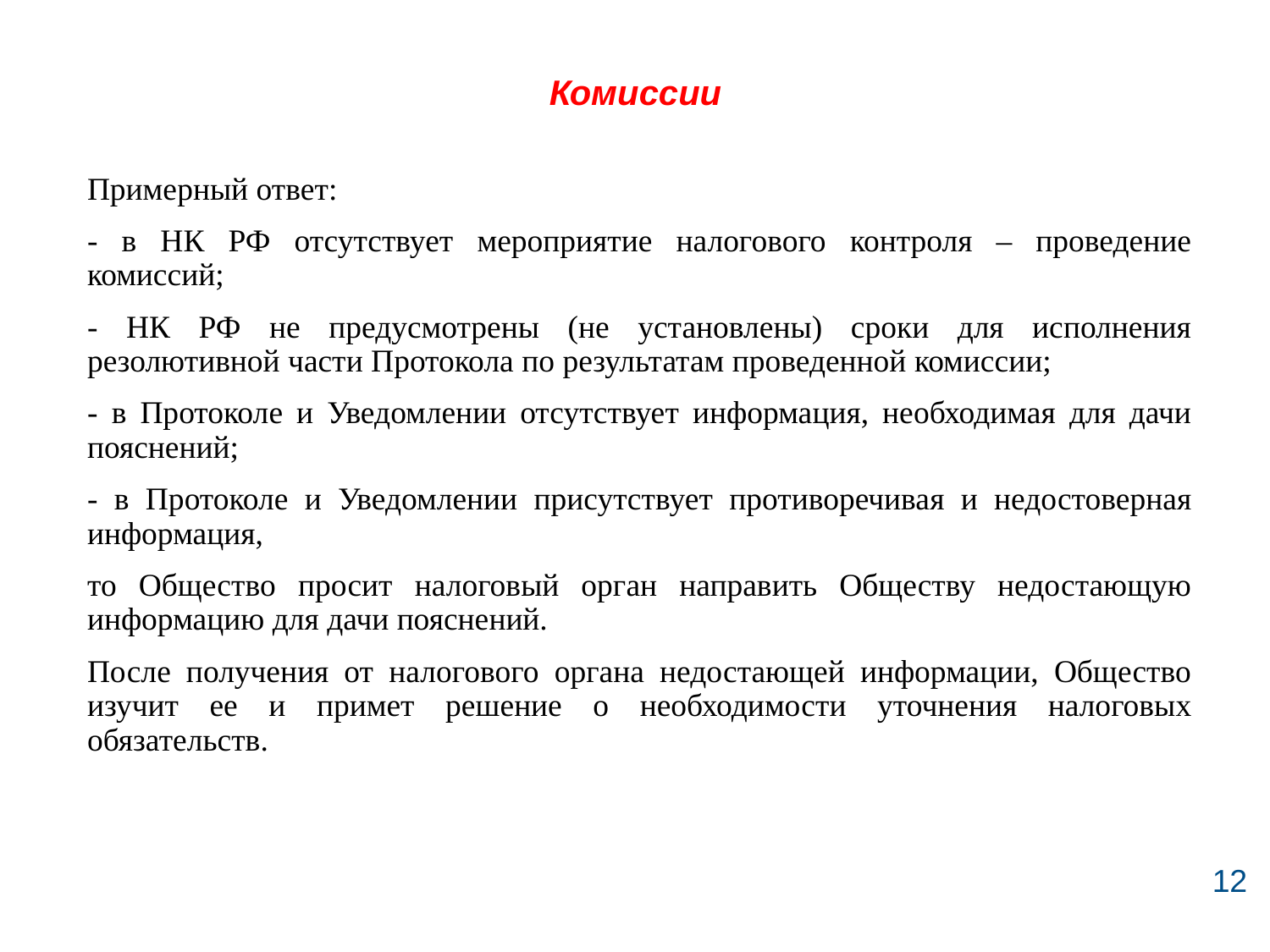

# Комиссии
Примерный ответ:
- в НК РФ отсутствует мероприятие налогового контроля – проведение комиссий;
- НК РФ не предусмотрены (не установлены) сроки для исполнения резолютивной части Протокола по результатам проведенной комиссии;
- в Протоколе и Уведомлении отсутствует информация, необходимая для дачи пояснений;
- в Протоколе и Уведомлении присутствует противоречивая и недостоверная информация,
то Общество просит налоговый орган направить Обществу недостающую информацию для дачи пояснений.
После получения от налогового органа недостающей информации, Общество изучит ее и примет решение о необходимости уточнения налоговых обязательств.